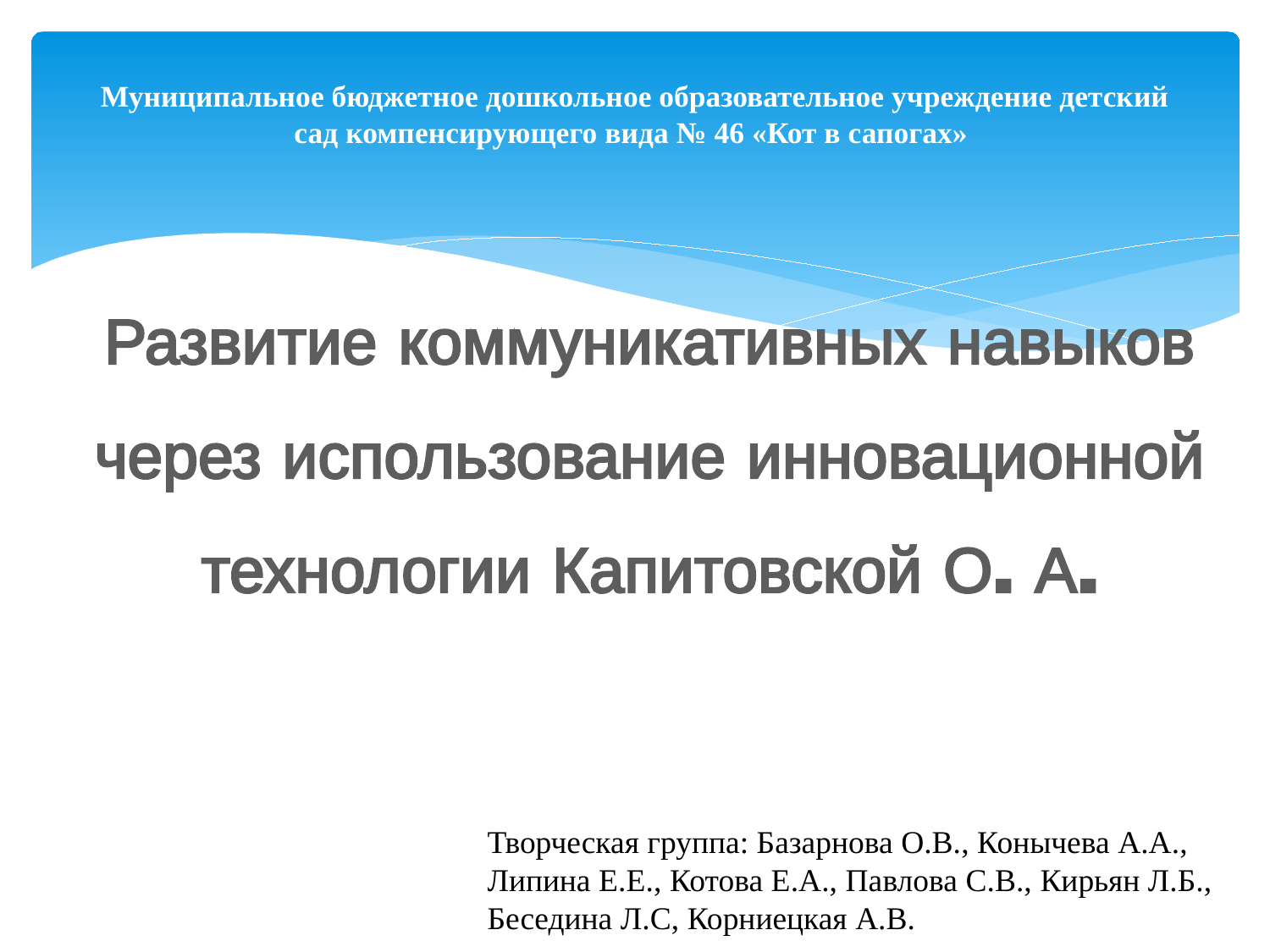

# Муниципальное бюджетное дошкольное образовательное учреждение детский сад компенсирующего вида № 46 «Кот в сапогах»
Развитие коммуникативных навыков через использование инновационной технологии Капитовской О. А.
Творческая группа: Базарнова О.В., Конычева А.А., Липина Е.Е., Котова Е.А., Павлова С.В., Кирьян Л.Б., Беседина Л.С, Корниецкая А.В.